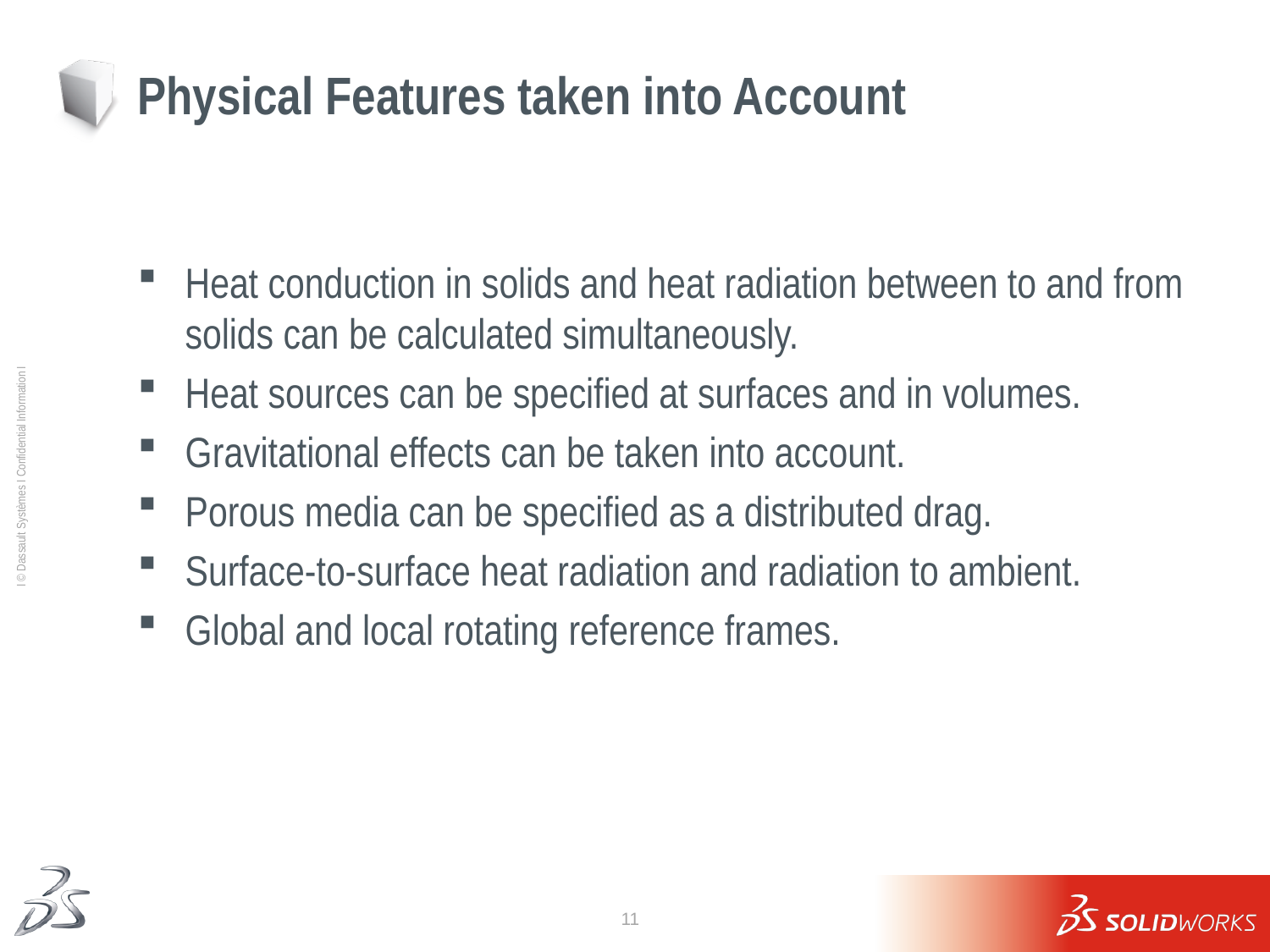

# Physical Features taken into Account
Heat conduction in solids and heat radiation between to and from solids can be calculated simultaneously.
Heat sources can be specified at surfaces and in volumes.
Gravitational effects can be taken into account.
Porous media can be specified as a distributed drag.
Surface-to-surface heat radiation and radiation to ambient.
Global and local rotating reference frames.